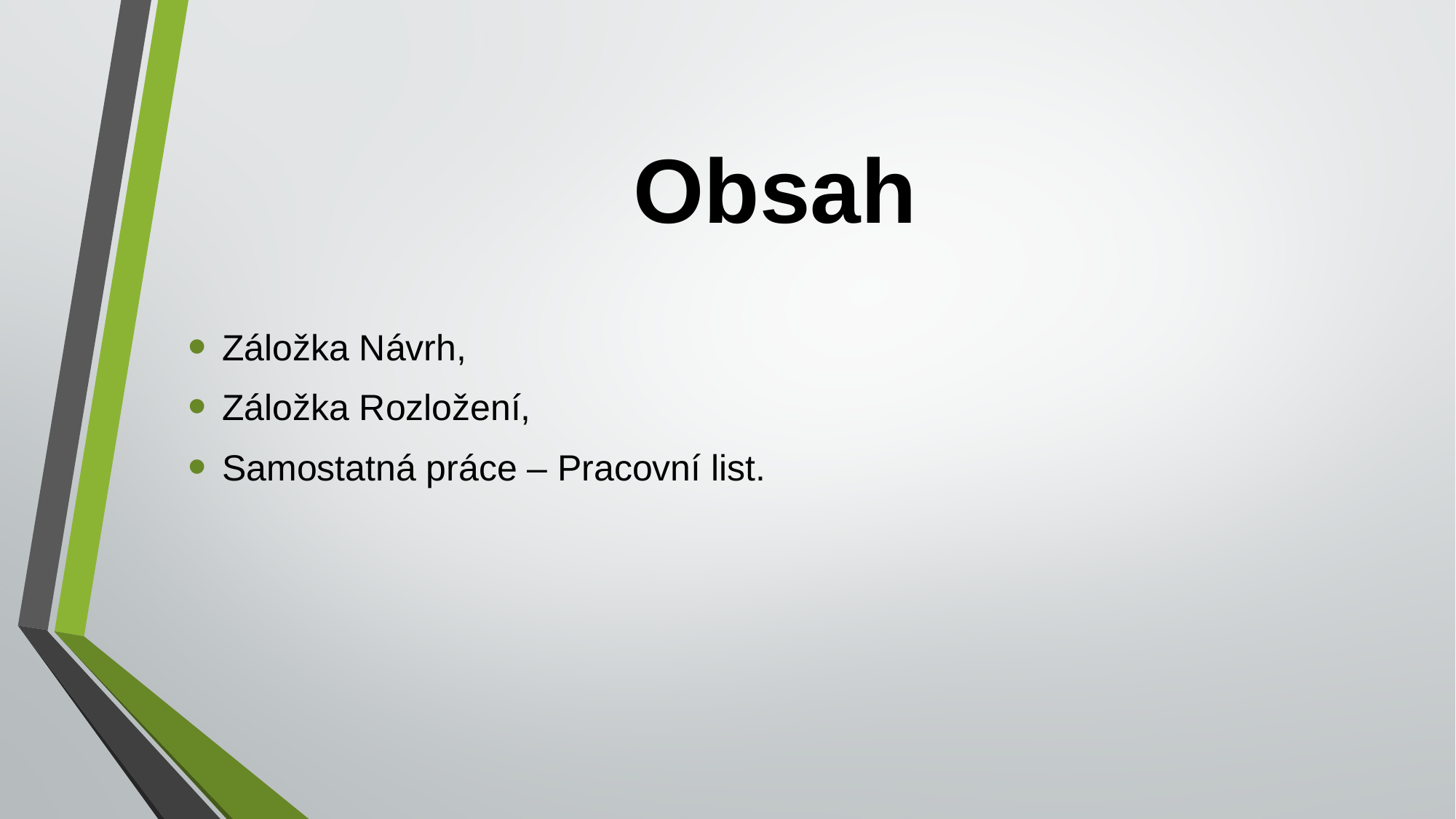

# Obsah
Záložka Návrh,
Záložka Rozložení,
Samostatná práce – Pracovní list.